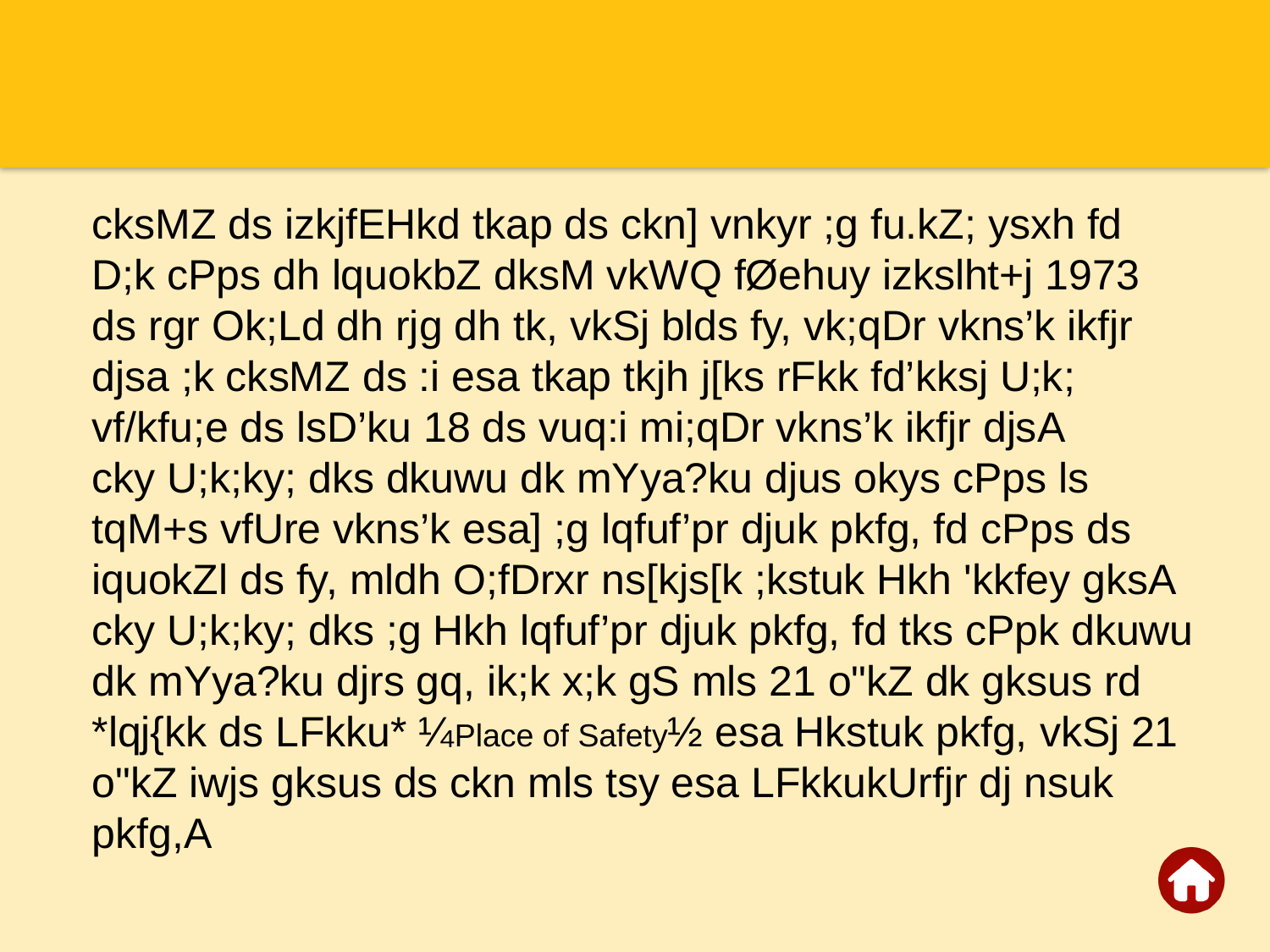

cksMZ ds izkjfEHkd tkap ds ckn] vnkyr ;g fu.kZ; ysxh fd D;k cPps dh lquokbZ dksM vkWQ fØehuy izkslht+j 1973 ds rgr Ok;Ld dh rjg dh tk, vkSj blds fy, vk;qDr vkns’k ikfjr djsa ;k cksMZ ds :i esa tkap tkjh j[ks rFkk fd’kksj U;k; vf/kfu;e ds lsD’ku 18 ds vuq:i mi;qDr vkns’k ikfjr djsA
cky U;k;ky; dks dkuwu dk mYya?ku djus okys cPps ls tqM+s vfUre vkns’k esa] ;g lqfuf’pr djuk pkfg, fd cPps ds iquokZl ds fy, mldh O;fDrxr ns[kjs[k ;kstuk Hkh 'kkfey gksA
cky U;k;ky; dks ;g Hkh lqfuf’pr djuk pkfg, fd tks cPpk dkuwu dk mYya?ku djrs gq, ik;k x;k gS mls 21 o"kZ dk gksus rd *lqj{kk ds LFkku* ¼Place of Safety½ esa Hkstuk pkfg, vkSj 21 o"kZ iwjs gksus ds ckn mls tsy esa LFkkukUrfjr dj nsuk pkfg,A